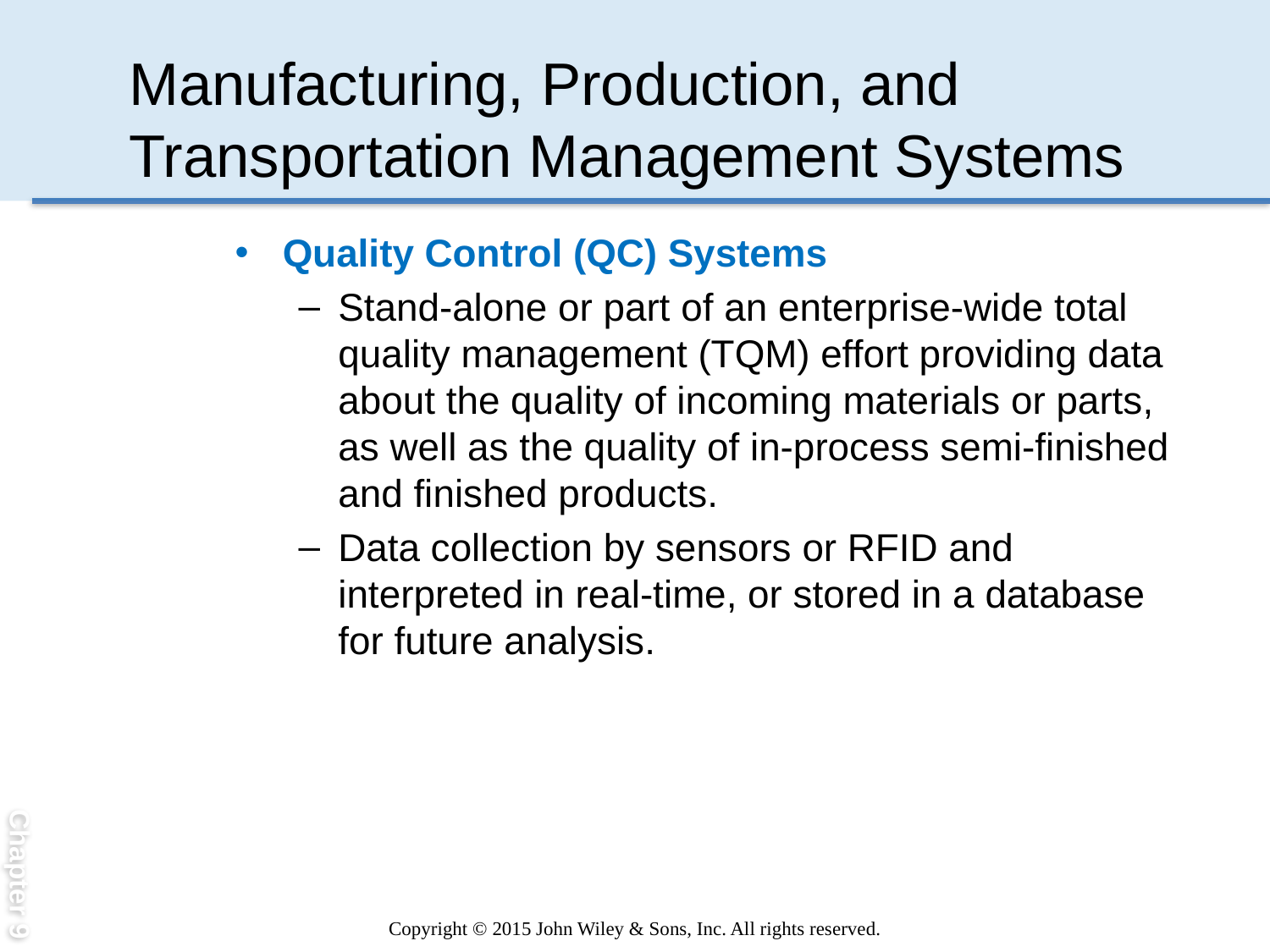

Chapter 9
# Manufacturing, Production, and Transportation Management Systems
Quality Control (QC) Systems
Stand-alone or part of an enterprise-wide total quality management (TQM) effort providing data about the quality of incoming materials or parts, as well as the quality of in-process semi-finished and finished products.
Data collection by sensors or RFID and interpreted in real-time, or stored in a database for future analysis.